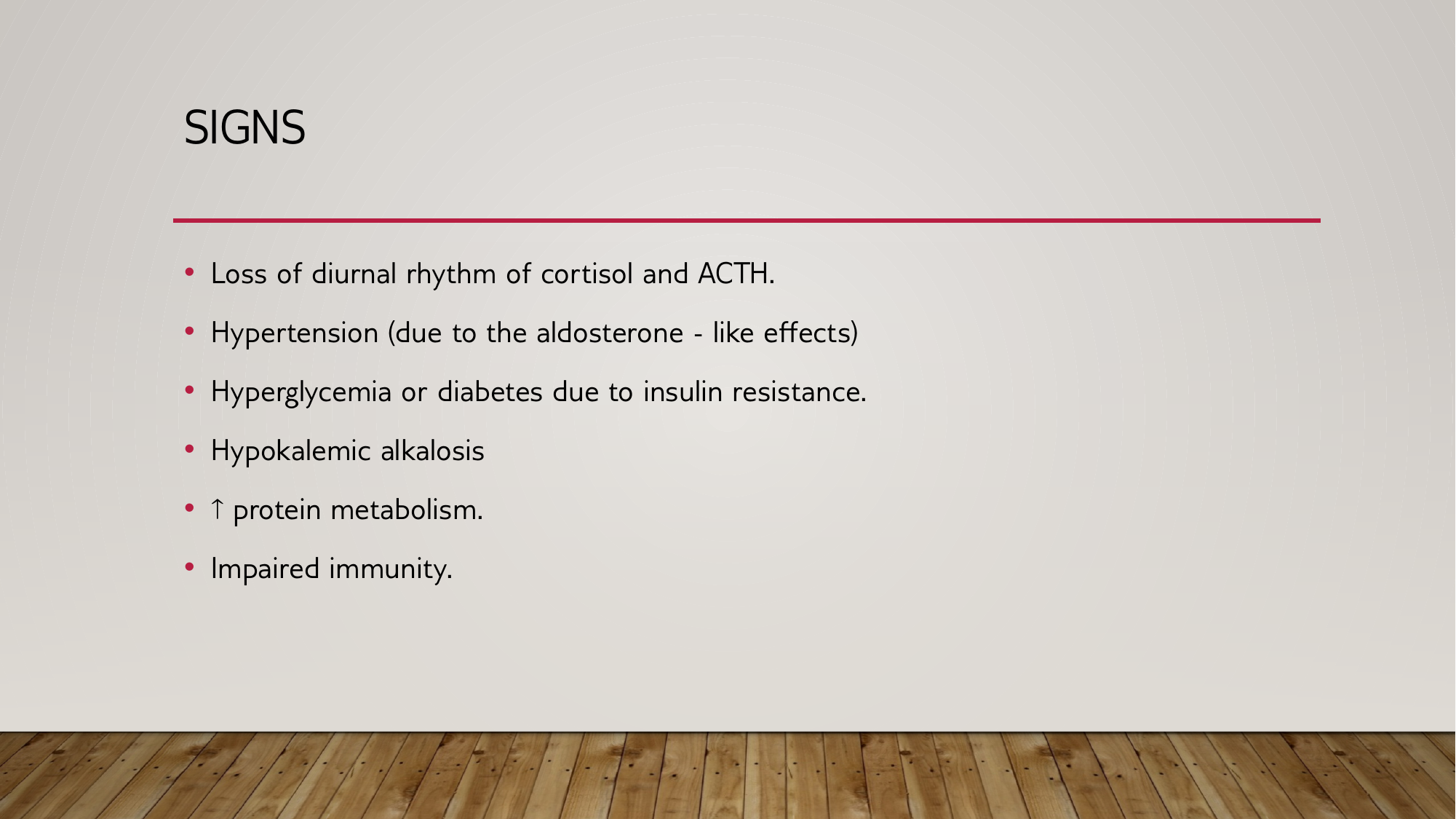

# signs
Loss of diurnal rhythm of cortisol and ACTH.
Hypertension (due to the aldosterone - like effects)
Hyperglycemia or diabetes due to insulin resistance.
Hypokalemic alkalosis
↑ protein metabolism.
Impaired immunity.